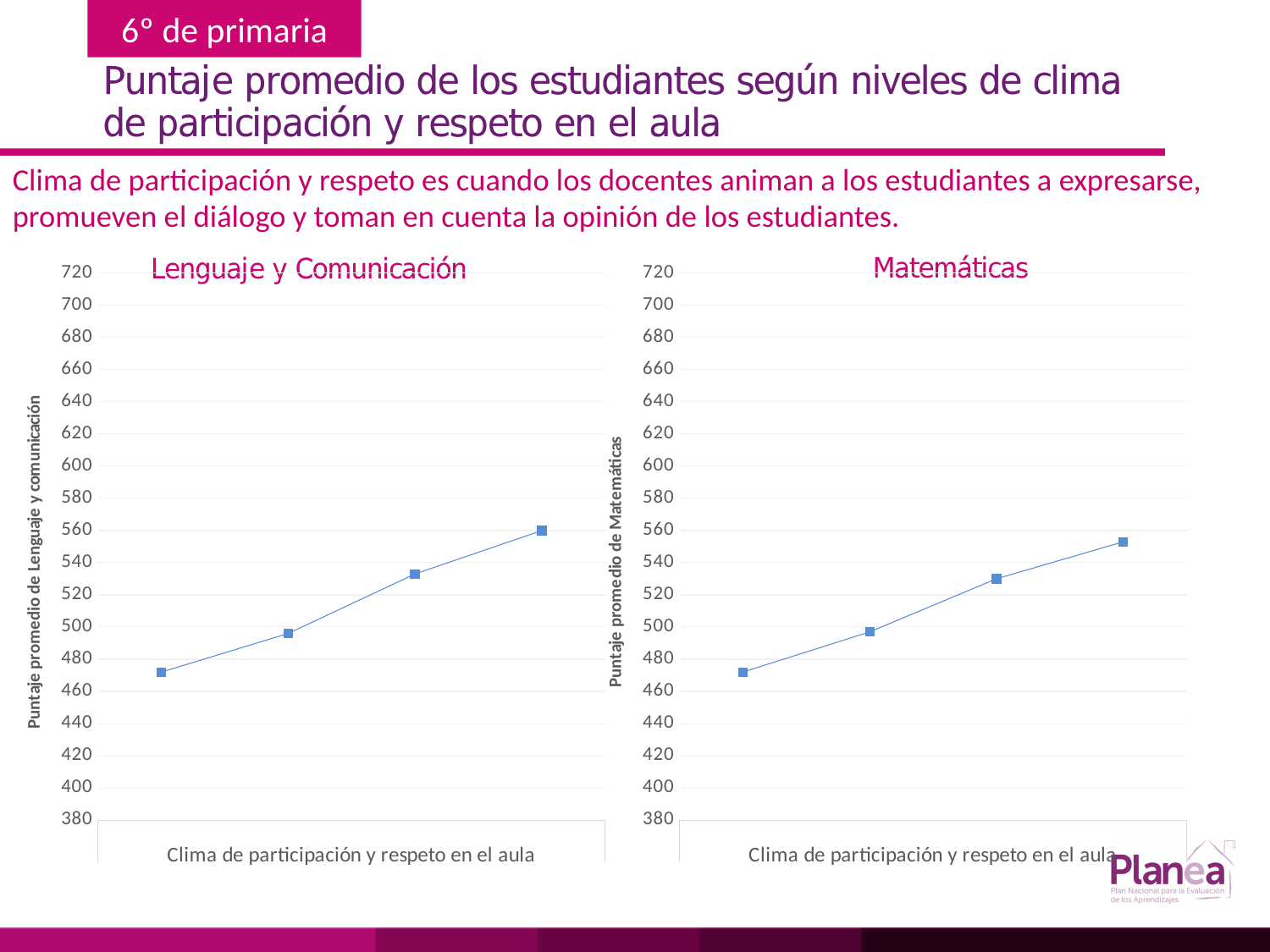

# Puntaje promedio de los estudiantes según niveles de clima de participación y respeto en el aula

Clima de participación y respeto es cuando los docentes animan a los estudiantes a expresarse, promueven el diálogo y toman en cuenta la opinión de los estudiantes.
Matemáticas

### Chart

| Category |  |
|---|---|
|   | 472.0 |
|   | 496.0 |
|   | 533.0 |
|   | 560.0 |

### Chart

| Category |  |
|---|---|
|   | 472.0 |
|   | 497.0 |
|   | 530.0 |
|   | 553.0 |
Lenguaje y Comunicación